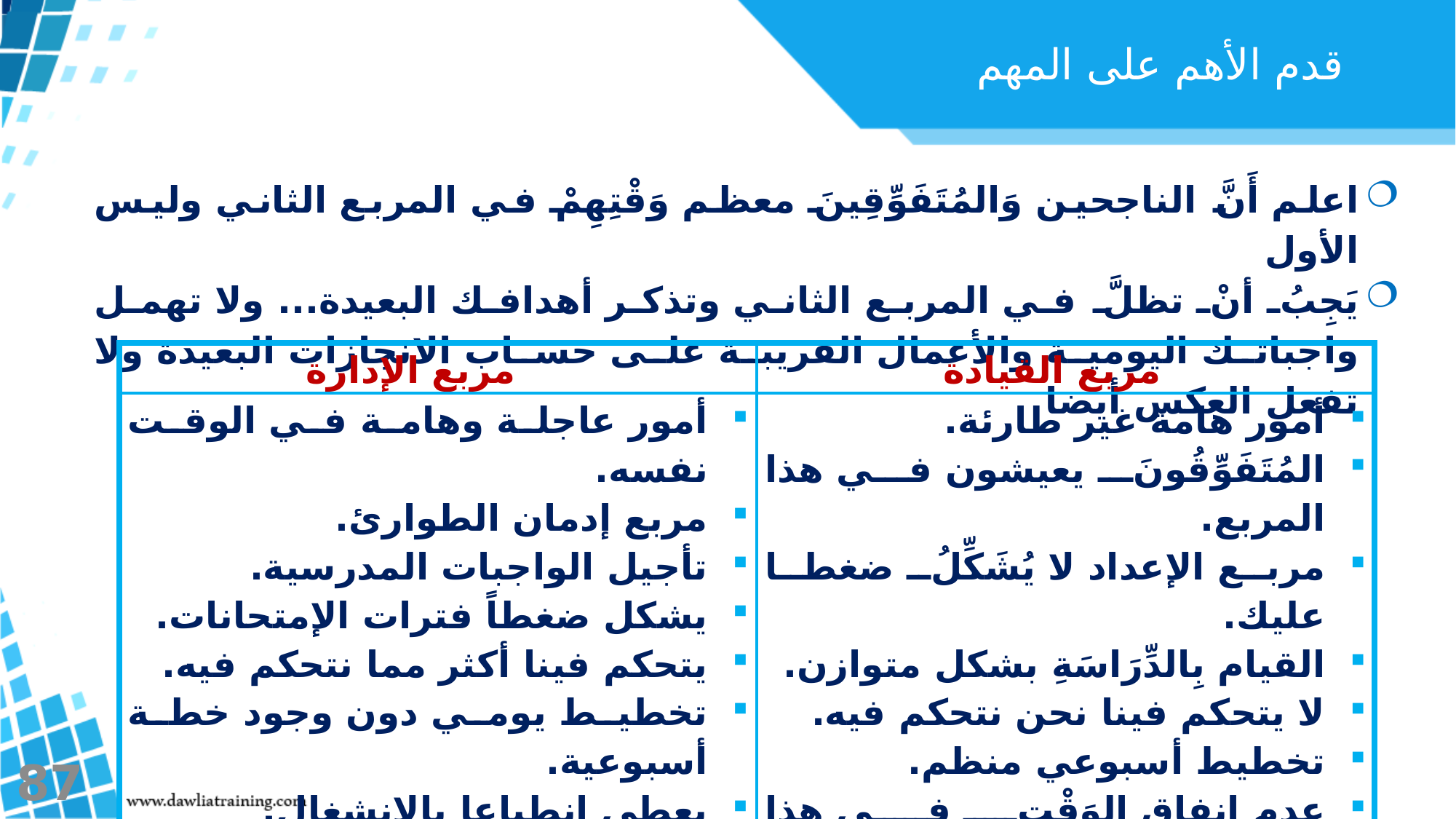

قدم الأهم على المهم
اعلم أَنَّ الناجحين وَالمُتَفَوِّقِينَ معظم وَقْتِهِمْ في المربع الثاني وليس الأول
يَجِبُ أنْ تظلَّ في المربع الثاني وتذكر أهدافك البعيدة... ولا تهمل واجباتك اليومية والأعمال القريبة على حساب الانجازات البعيدة ولا تفعل العكس أيضا
| مربع الإدارة | مربع القيادة |
| --- | --- |
| أمور عاجلة وهامة في الوقت نفسه. مربع إدمان الطوارئ. تأجيل الواجبات المدرسية. يشكل ضغطاً فترات الإمتحانات. يتحكم فينا أكثر مما نتحكم فيه. تخطيط يومي دون وجود خطة أسبوعية. يعطي انطباعا بالإنشغال. شعور كاذب بالإنشغال. | أمور هامة غير طارئة. المُتَفَوِّقُونَ يعيشون في هذا المربع. مربع الإعداد لا يُشَكِّلُ ضغطا عليك. القيام بِالدِّرَاسَةِ بشكل متوازن. لا يتحكم فينا نحن نتحكم فيه. تخطيط أسبوعي منظم. عدم إنفاق الوَقْتِ في هذا المربع يؤدي إلى اتساع مساحة المربع الأول تلقائيا. |
87